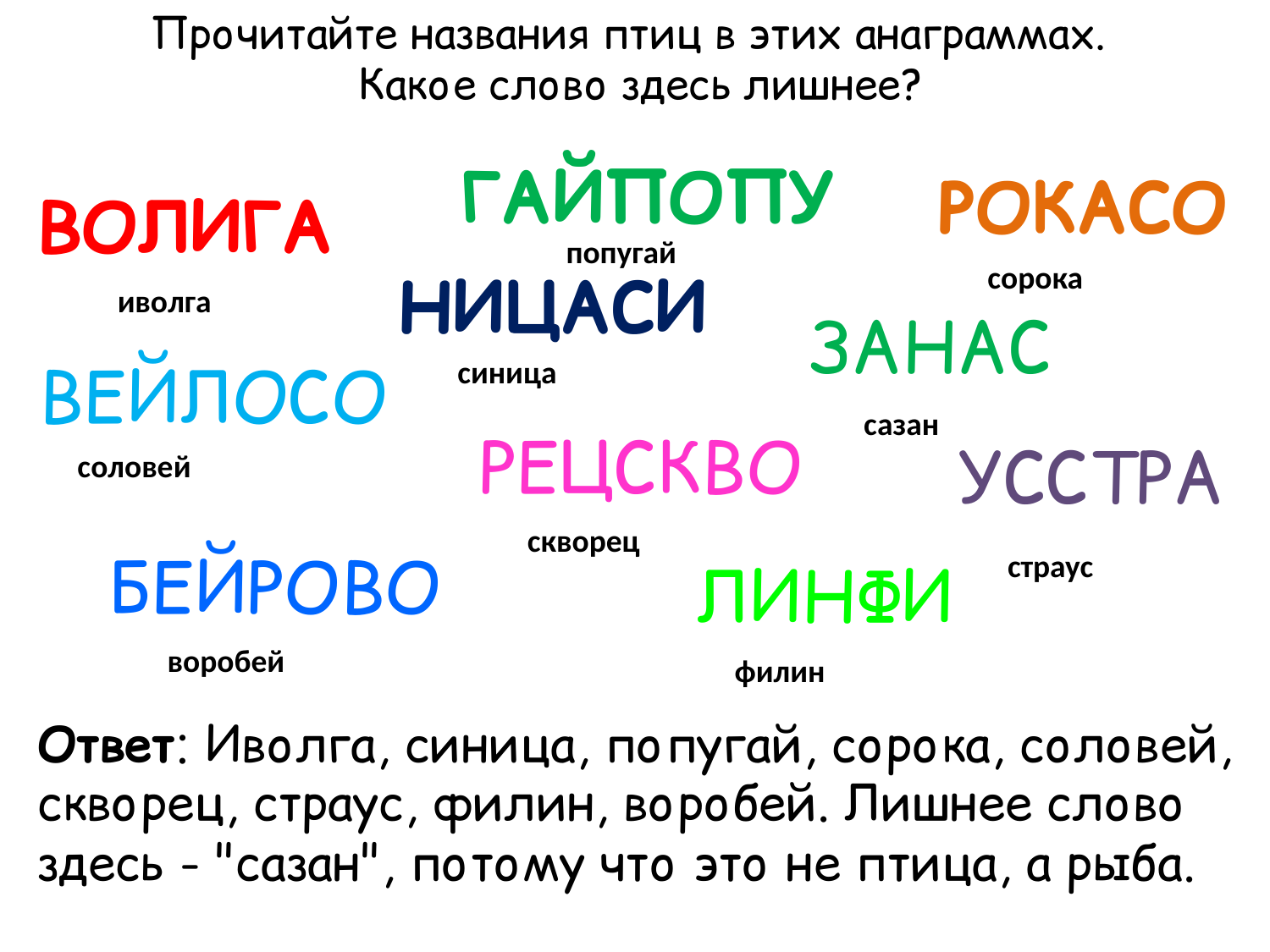

Прочитайте названия птиц в этих анаграммах.
 Какое слово здесь лишнее?
ГАЙПОПУ
РОКАСО
ВОЛИГА
попугай
сорока
НИЦАСИ
иволга
ЗАНАС
ВЕЙЛОСО
синица
сазан
РЕЦСКВО
УССТРА
соловей
скворец
 БЕЙРОВО
страус
ЛИНФИ
воробей
филин
Ответ: Иволга, синица, попугай, сорока, соловей, скворец, страус, филин, воробей. Лишнее слово здесь - "сазан", потому что это не птица, а рыба.